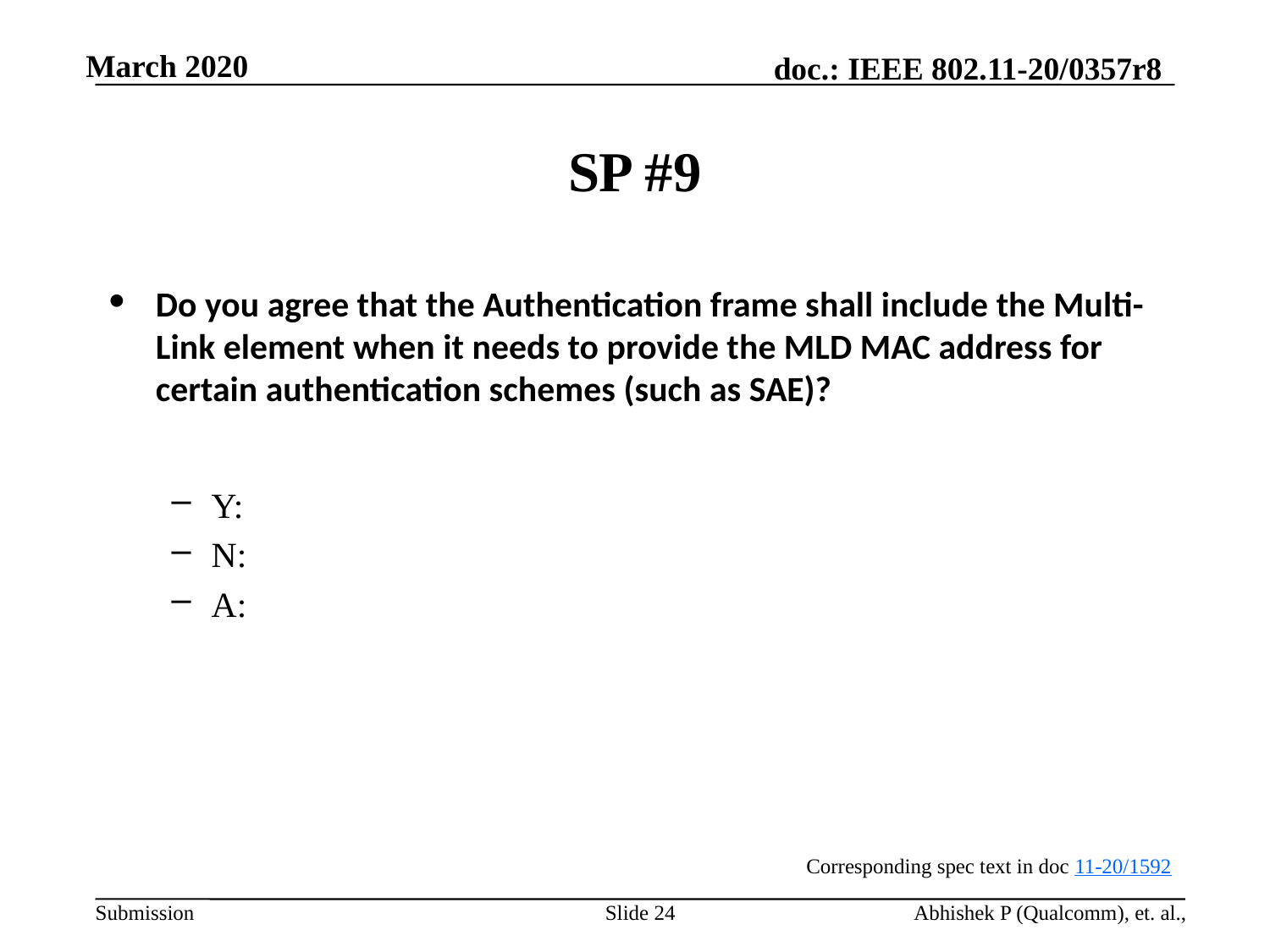

# SP #9
Do you agree that the Authentication frame shall include the Multi-Link element when it needs to provide the MLD MAC address for certain authentication schemes (such as SAE)?

Y:
N:
A:

Corresponding spec text in doc 11-20/1592
Slide 24
Abhishek P (Qualcomm), et. al.,